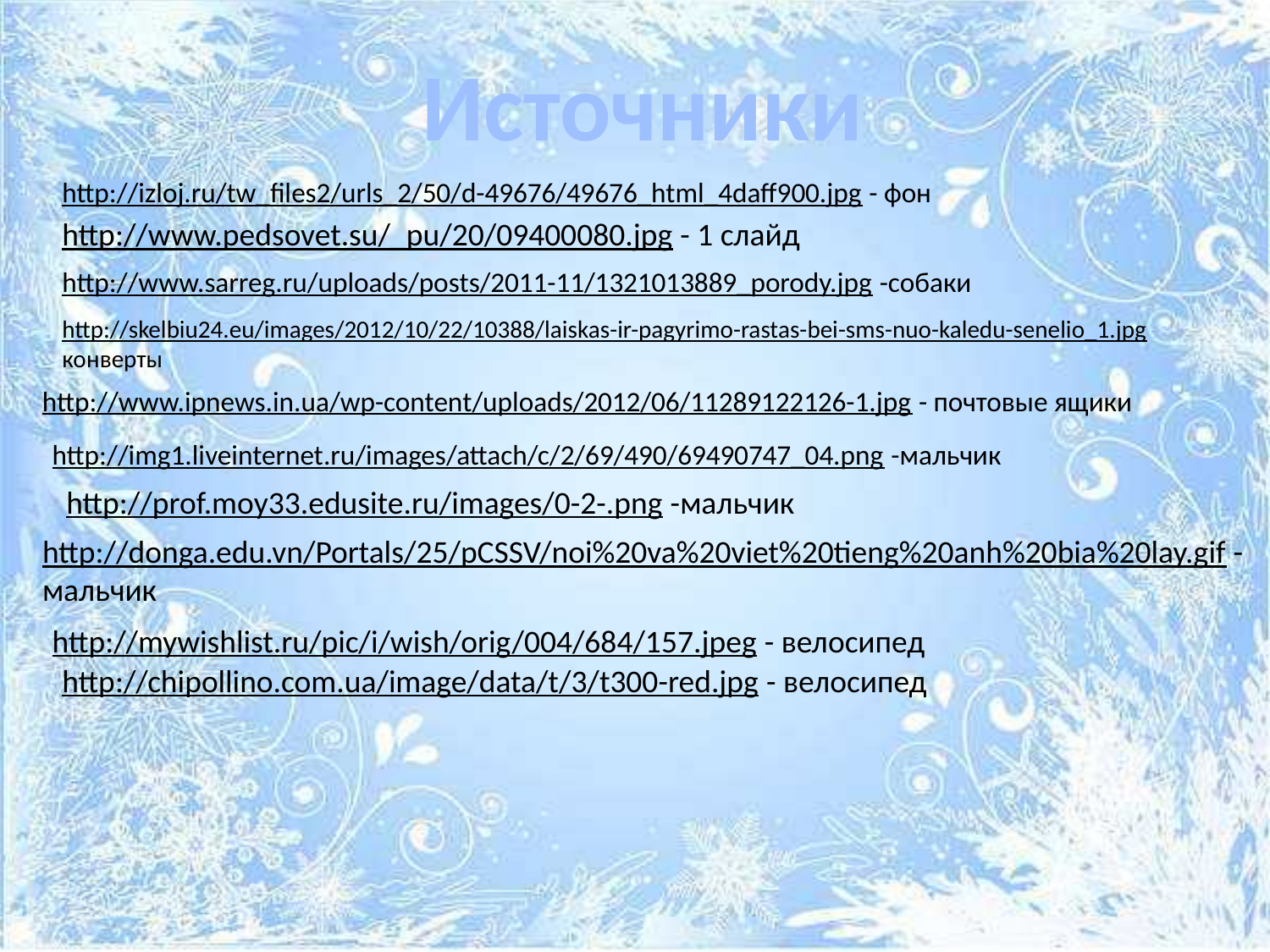

Источники
http://izloj.ru/tw_files2/urls_2/50/d-49676/49676_html_4daff900.jpg - фон
http://www.pedsovet.su/_pu/20/09400080.jpg - 1 слайд
http://www.sarreg.ru/uploads/posts/2011-11/1321013889_porody.jpg -собаки
http://skelbiu24.eu/images/2012/10/22/10388/laiskas-ir-pagyrimo-rastas-bei-sms-nuo-kaledu-senelio_1.jpg конверты
http://www.ipnews.in.ua/wp-content/uploads/2012/06/11289122126-1.jpg - почтовые ящики
http://img1.liveinternet.ru/images/attach/c/2/69/490/69490747_04.png -мальчик
http://prof.moy33.edusite.ru/images/0-2-.png -мальчик
http://donga.edu.vn/Portals/25/pCSSV/noi%20va%20viet%20tieng%20anh%20bia%20lay.gif - мальчик
http://mywishlist.ru/pic/i/wish/orig/004/684/157.jpeg - велосипед
http://chipollino.com.ua/image/data/t/3/t300-red.jpg - велосипед